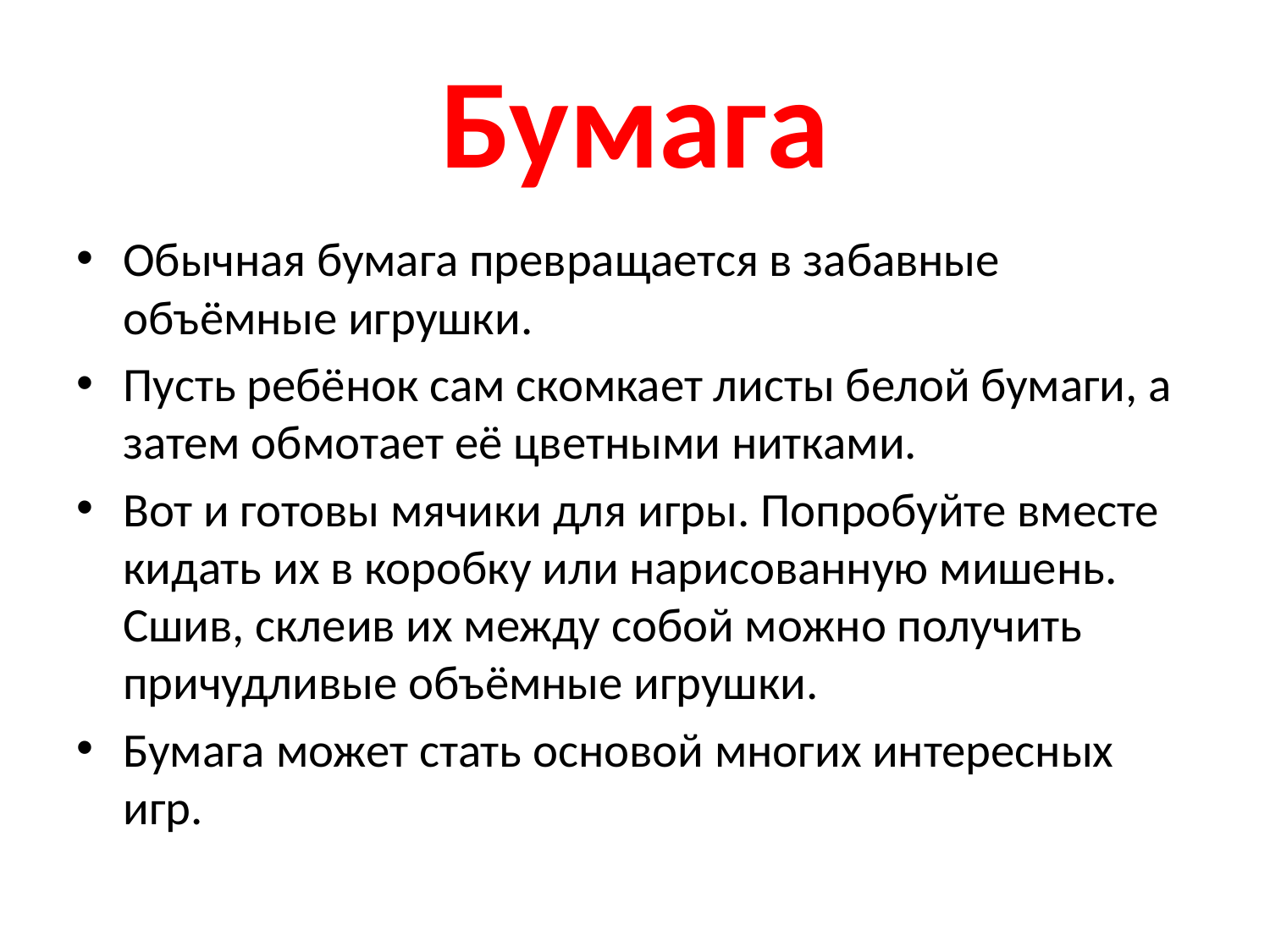

# Бумага
Обычная бумага превращается в забавные объёмные игрушки.
Пусть ребёнок сам скомкает листы белой бумаги, а затем обмотает её цветными нитками.
Вот и готовы мячики для игры. Попробуйте вместе кидать их в коробку или нарисованную мишень. Сшив, склеив их между собой можно получить причудливые объёмные игрушки.
Бумага может стать основой многих интересных игр.